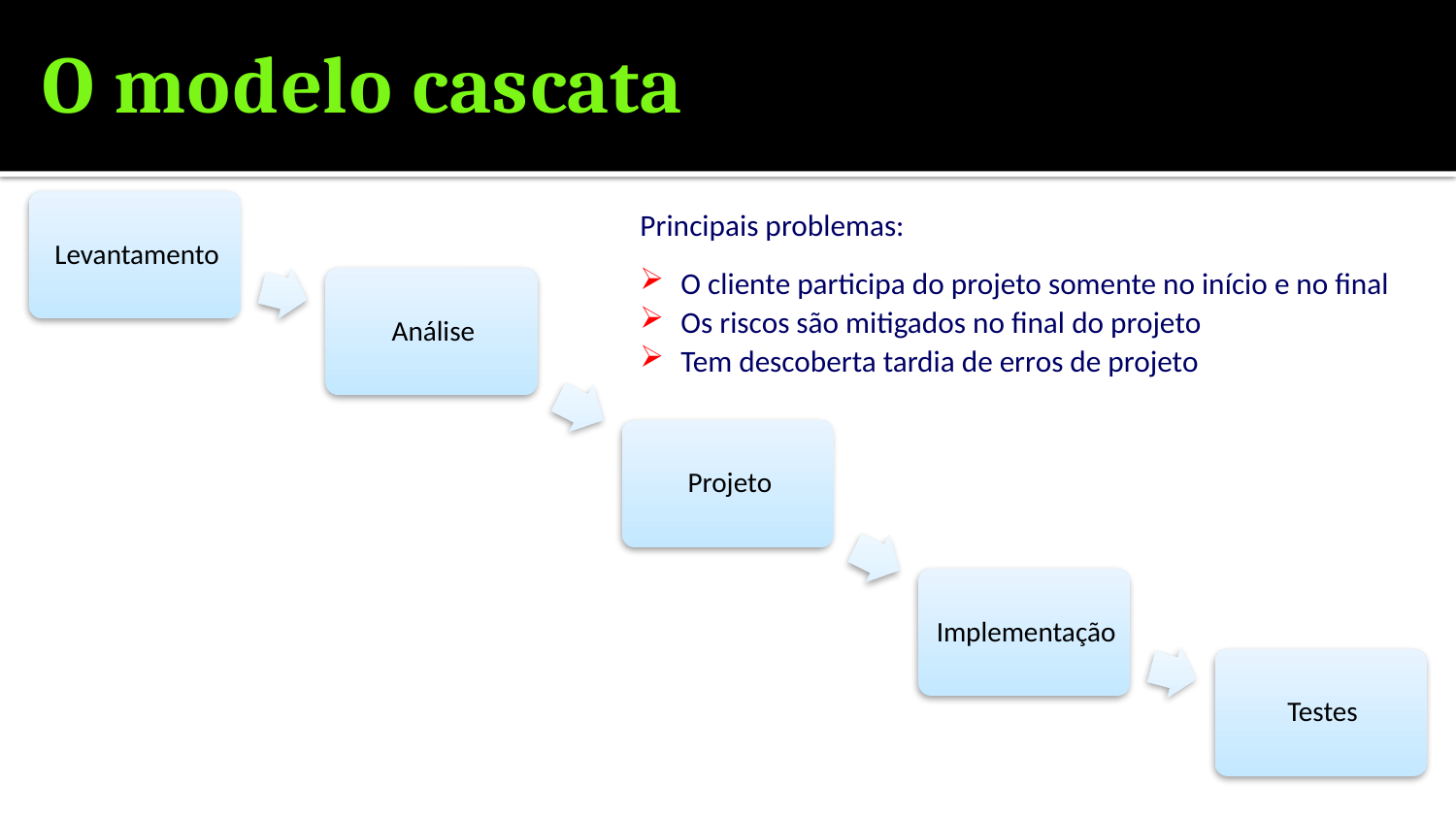

# O modelo cascata
Levantamento

Análise

Projeto

Implementação

Testes
Principais problemas:

O cliente participa do projeto somente no início e no final
Os riscos são mitigados no final do projeto
Tem descoberta tardia de erros de projeto